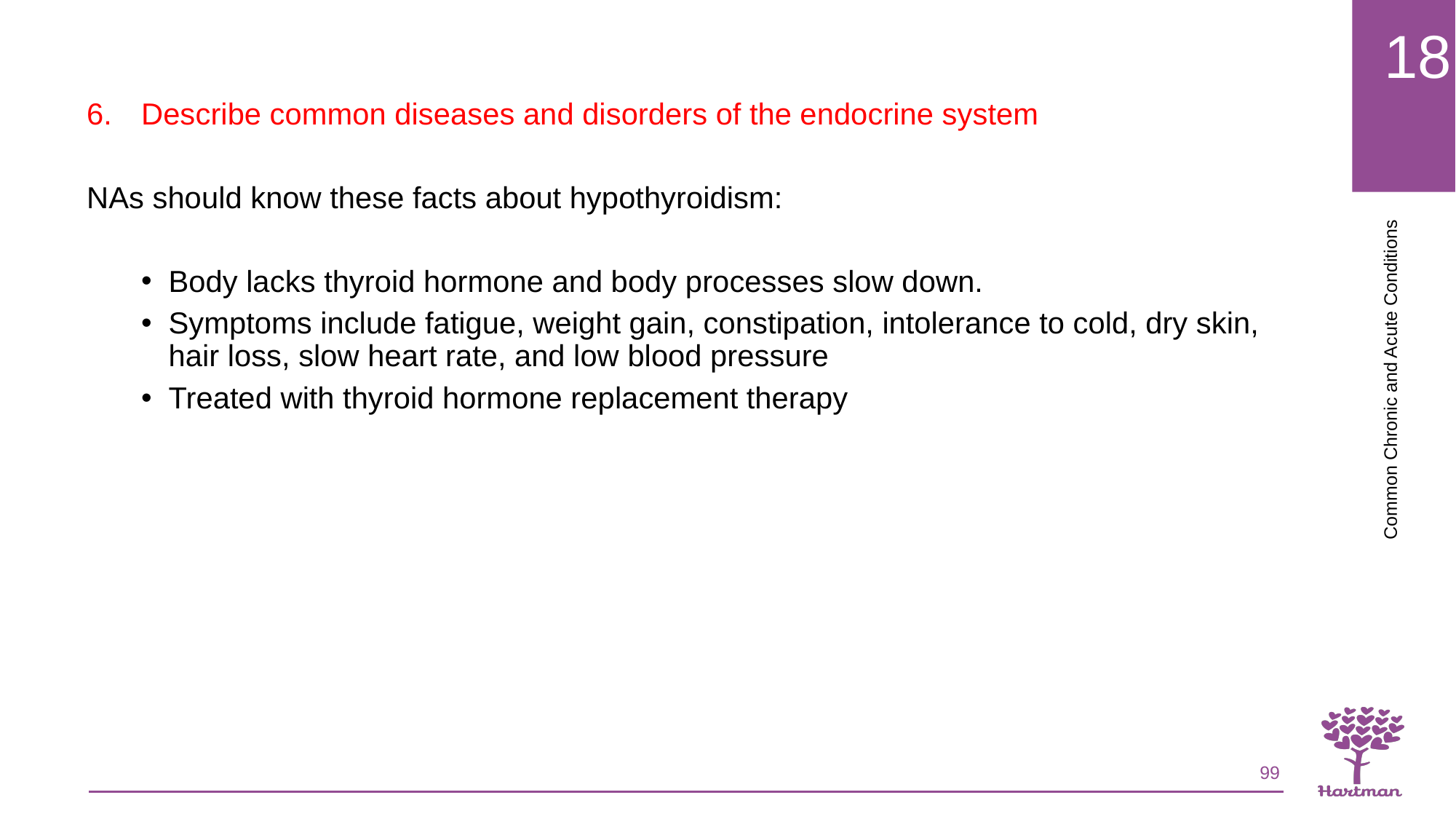

Describe common diseases and disorders of the endocrine system

NAs should know these facts about hypothyroidism:

Body lacks thyroid hormone and body processes slow down.
Symptoms include fatigue, weight gain, constipation, intolerance to cold, dry skin, hair loss, slow heart rate, and low blood pressure
Treated with thyroid hormone replacement therapy

99